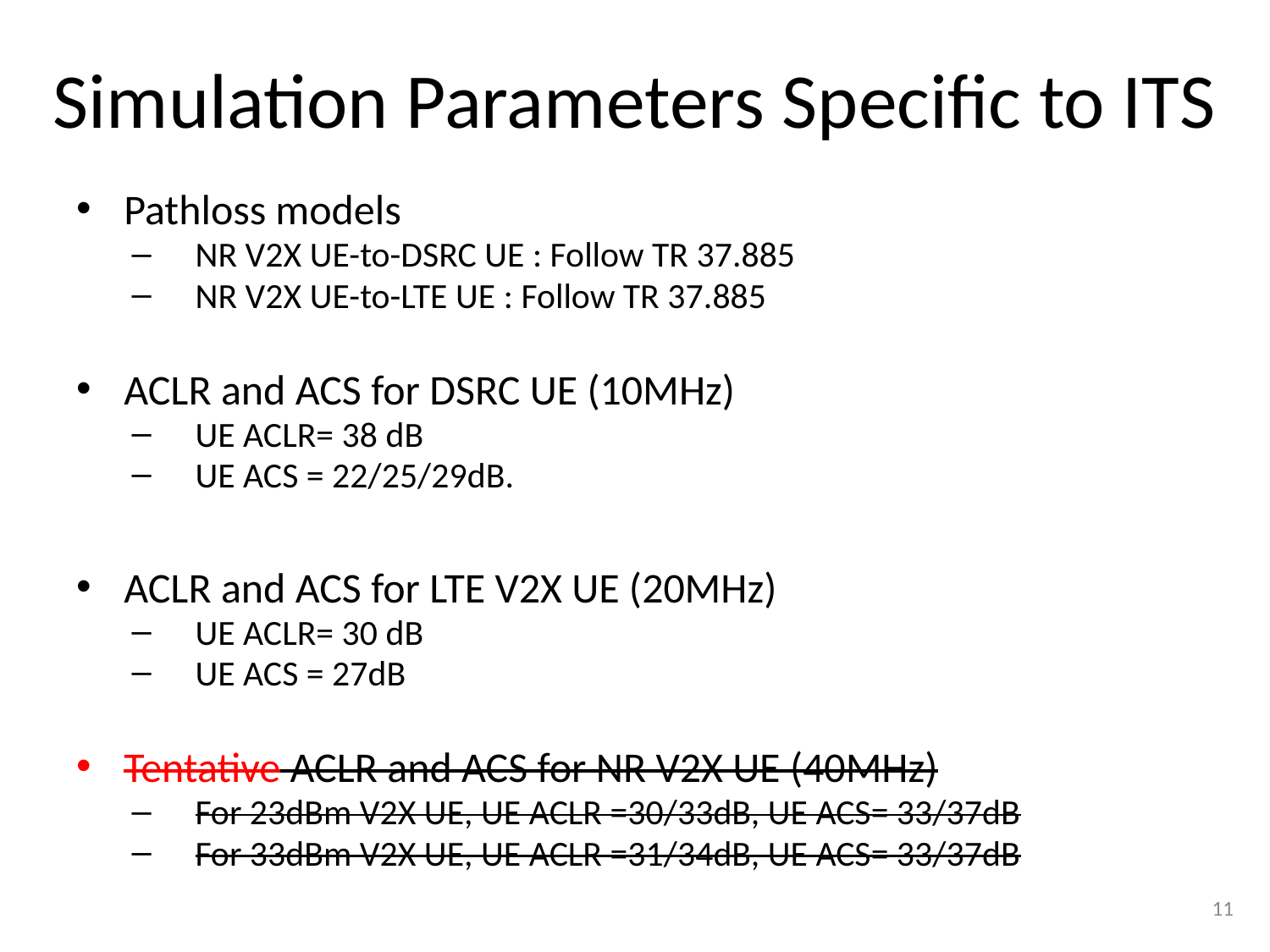

# Simulation Parameters Specific to ITS
Pathloss models
NR V2X UE-to-DSRC UE : Follow TR 37.885
NR V2X UE-to-LTE UE : Follow TR 37.885

ACLR and ACS for DSRC UE (10MHz)
UE ACLR= 38 dB
UE ACS = 22/25/29dB.

ACLR and ACS for LTE V2X UE (20MHz)
UE ACLR= 30 dB
UE ACS = 27dB

Tentative ACLR and ACS for NR V2X UE (40MHz)
For 23dBm V2X UE, UE ACLR =30/33dB, UE ACS= 33/37dB
For 33dBm V2X UE, UE ACLR =31/34dB, UE ACS= 33/37dB
11